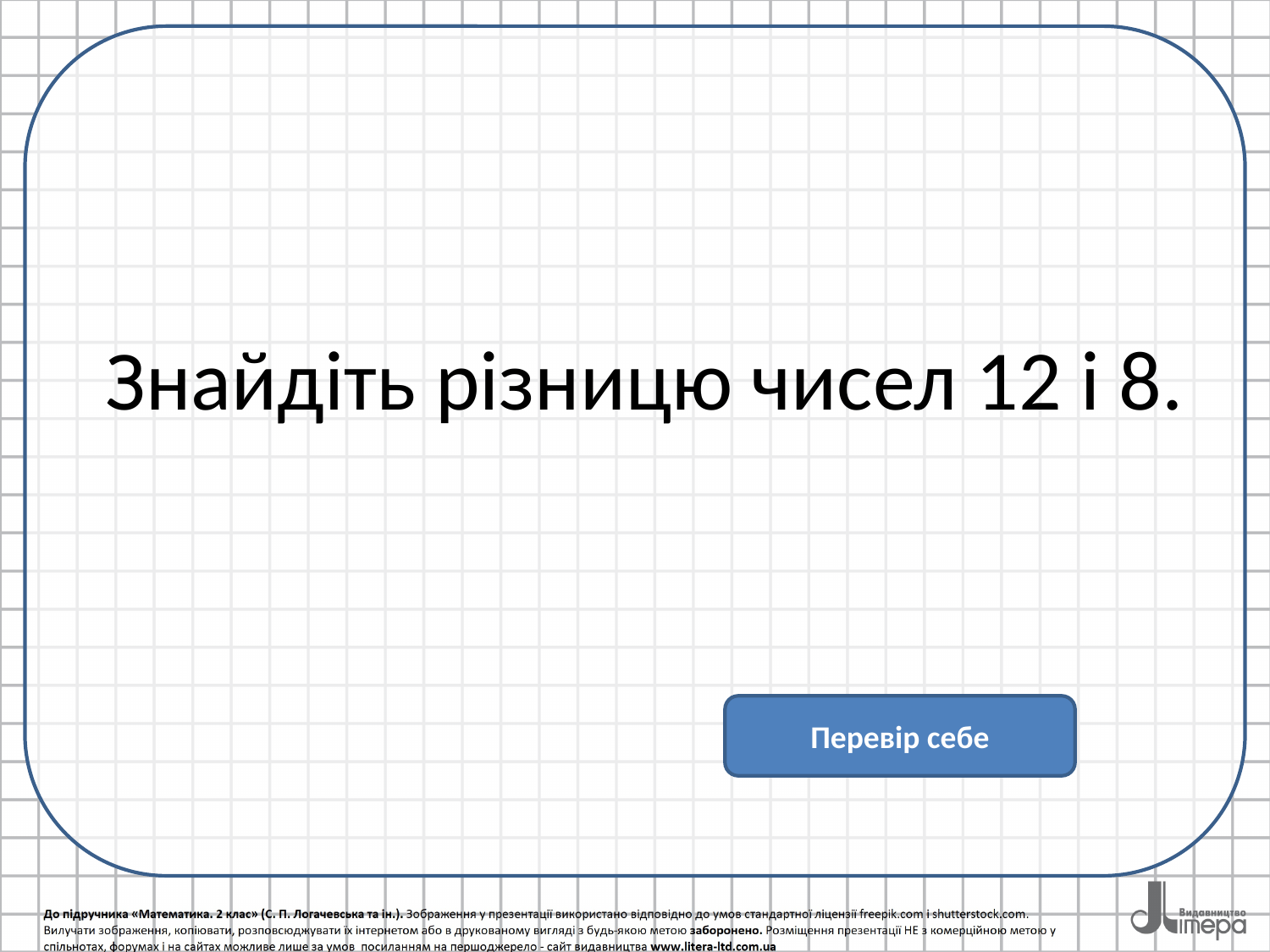

# Знайдіть різницю чисел 12 і 8.
Перевір себе